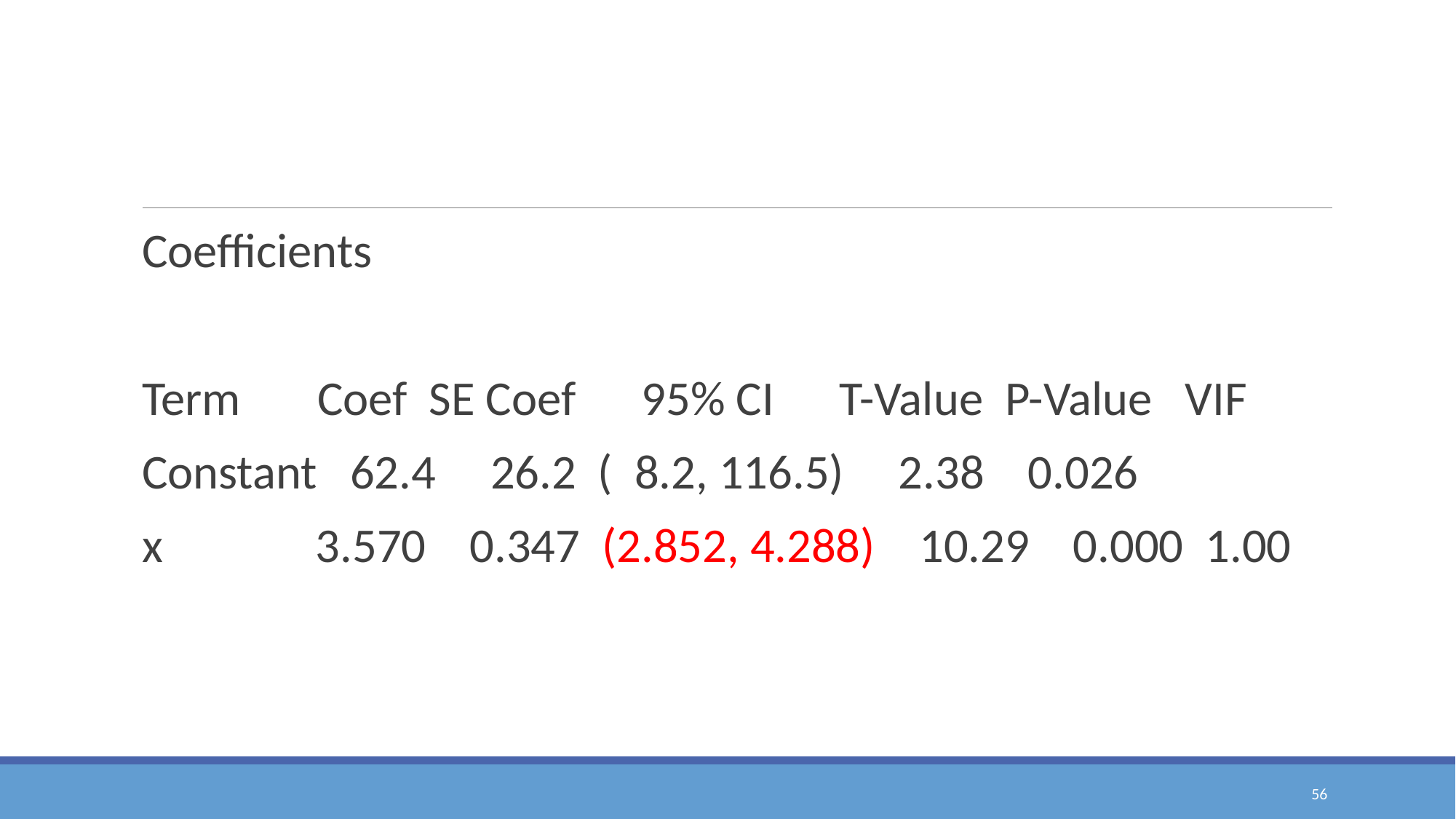

#
Coefficients

Term       Coef  SE Coef      95% CI      T-Value  P-Value   VIF
Constant   62.4     26.2  (  8.2, 116.5)     2.38    0.026
x              3.570    0.347  (2.852, 4.288)    10.29    0.000  1.00
56